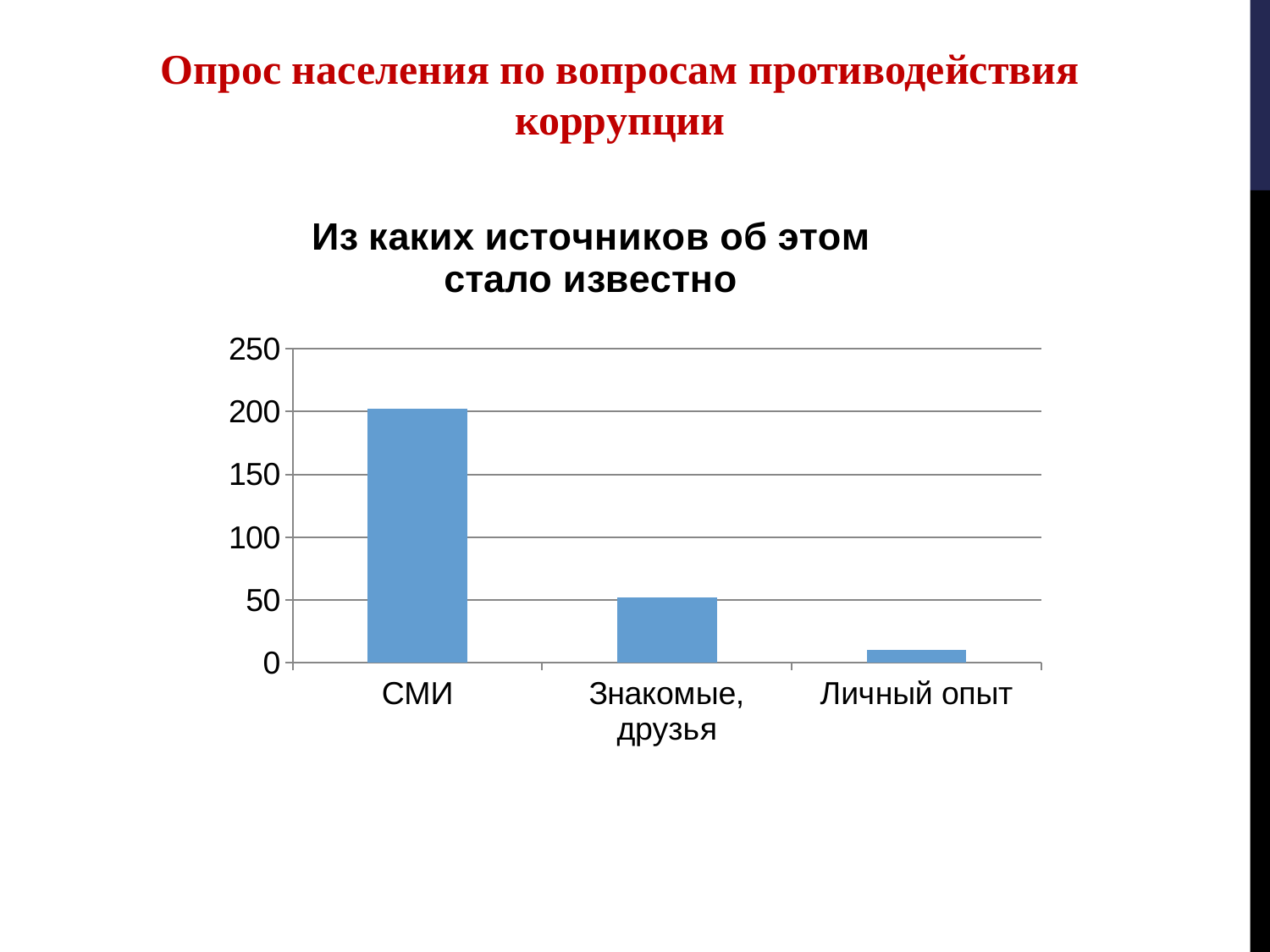

Опрос населения по вопросам противодействия коррупции

### Chart: Из каких источников об этом стало известно

| Category | Ряд 1 |
|---|---|
| СМИ | 202.0 |
| Знакомые, друзья | 52.0 |
| Личный опыт | 10.0 |